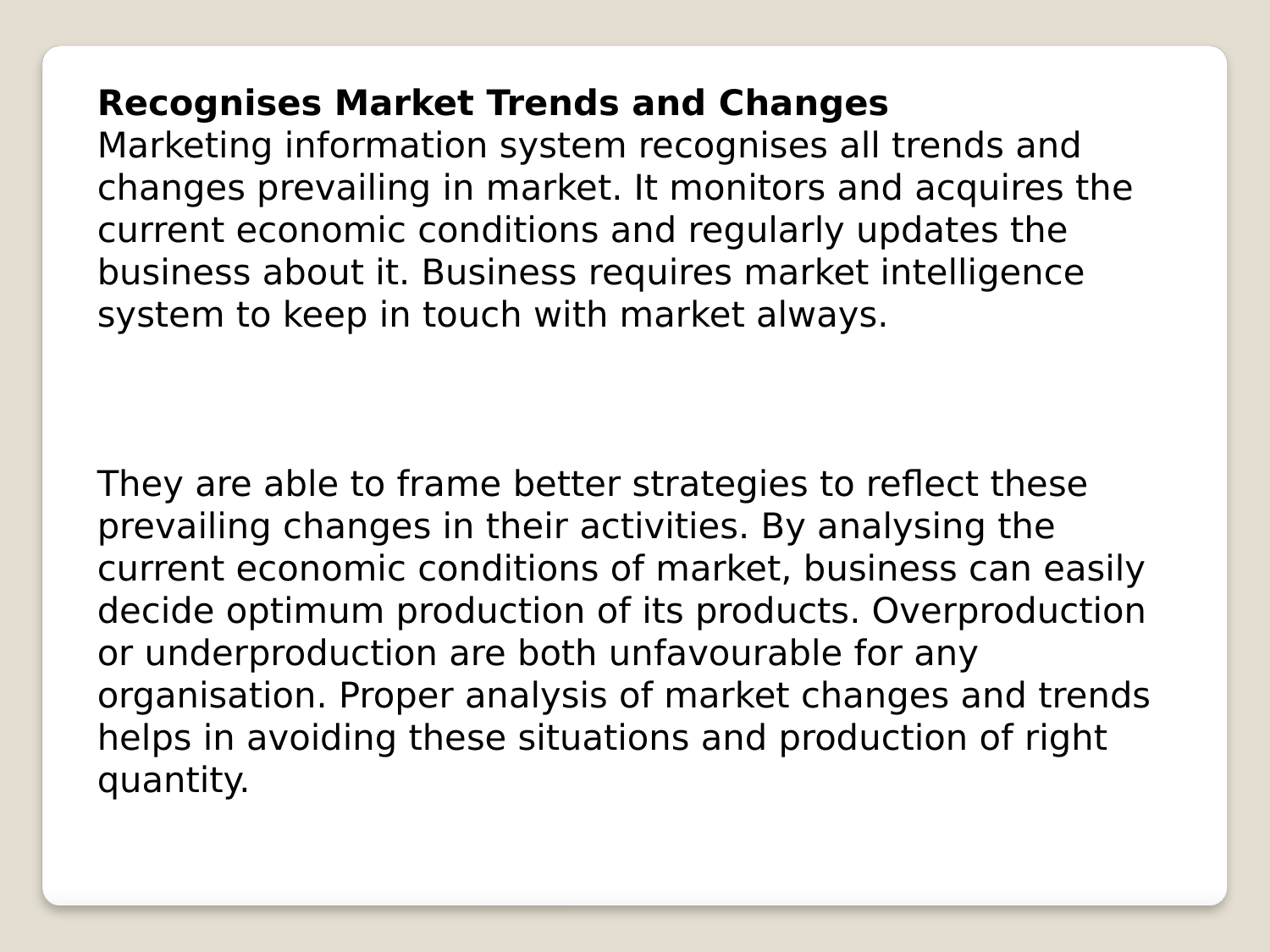

Recognises Market Trends and Changes
Marketing information system recognises all trends and changes prevailing in market. It monitors and acquires the current economic conditions and regularly updates the business about it. Business requires market intelligence system to keep in touch with market always.

They are able to frame better strategies to reflect these prevailing changes in their activities. By analysing the current economic conditions of market, business can easily decide optimum production of its products. Overproduction or underproduction are both unfavourable for any organisation. Proper analysis of market changes and trends helps in avoiding these situations and production of right quantity.